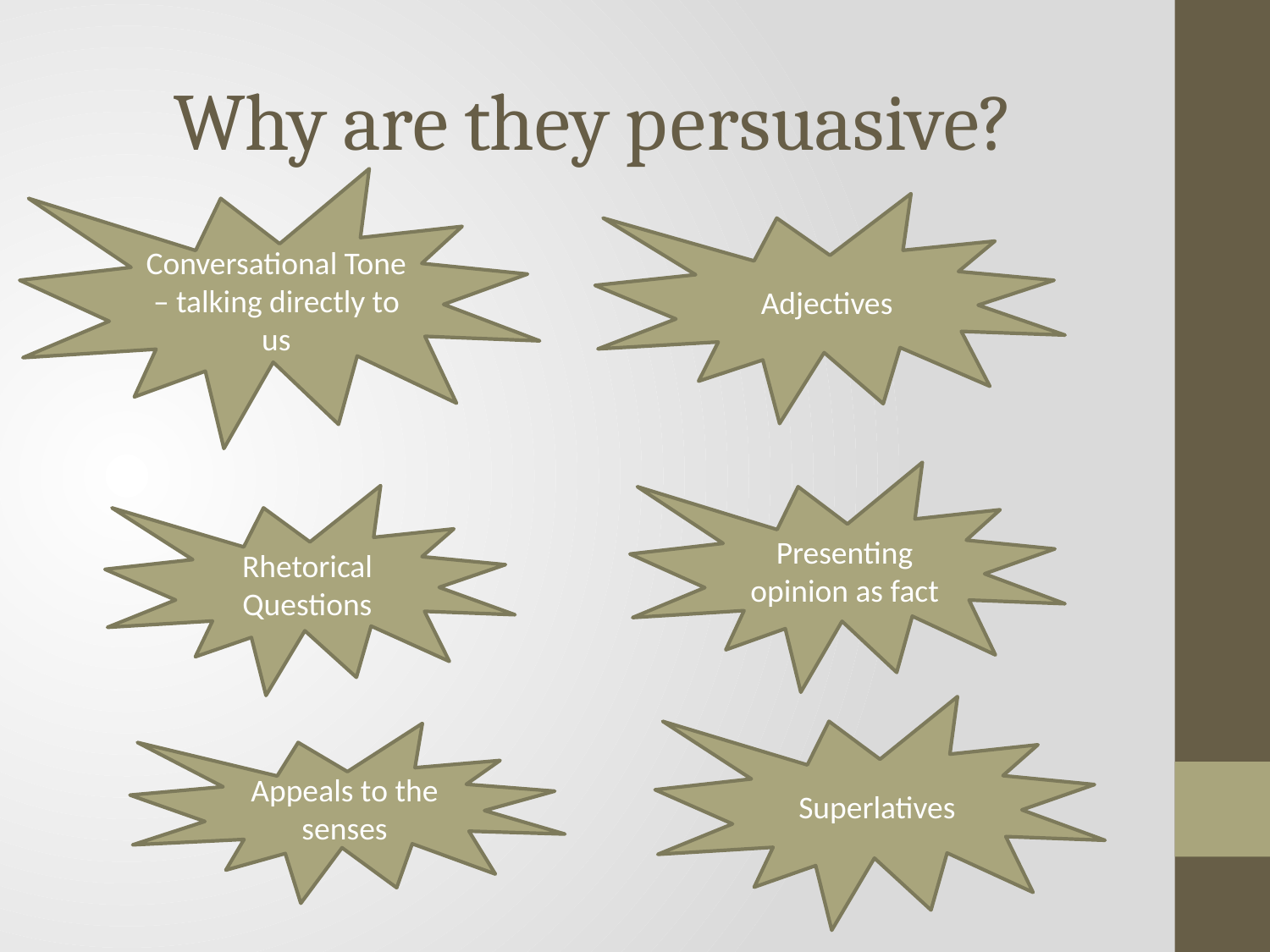

# Why are they persuasive?
Conversational Tone – talking directly to us
Adjectives
Presenting opinion as fact
Rhetorical Questions
Superlatives
Appeals to the senses